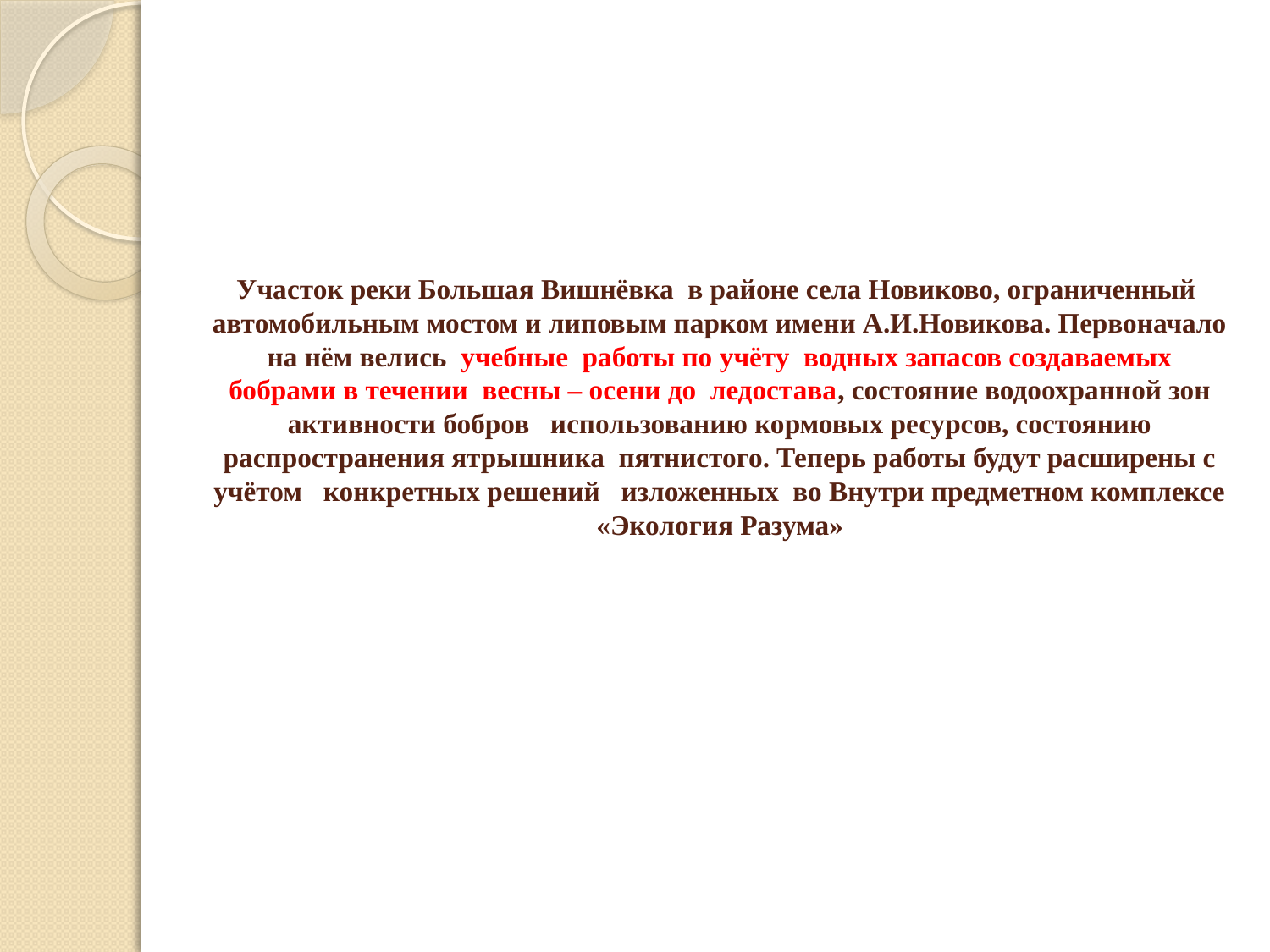

# Участок реки Большая Вишнёвка  в районе села Новиково, ограниченный  автомобильным мостом и липовым парком имени А.И.Новикова. Первоначало на нём велись  учебные  работы по учёту  водных запасов создаваемых бобрами в течении  весны – осени до  ледостава, состояние водоохранной зон активности бобров   использованию кормовых ресурсов, состоянию распространения ятрышника  пятнистого. Теперь работы будут расширены с учётом   конкретных решений   изложенных  во Внутри предметном комплексе «Экология Разума»